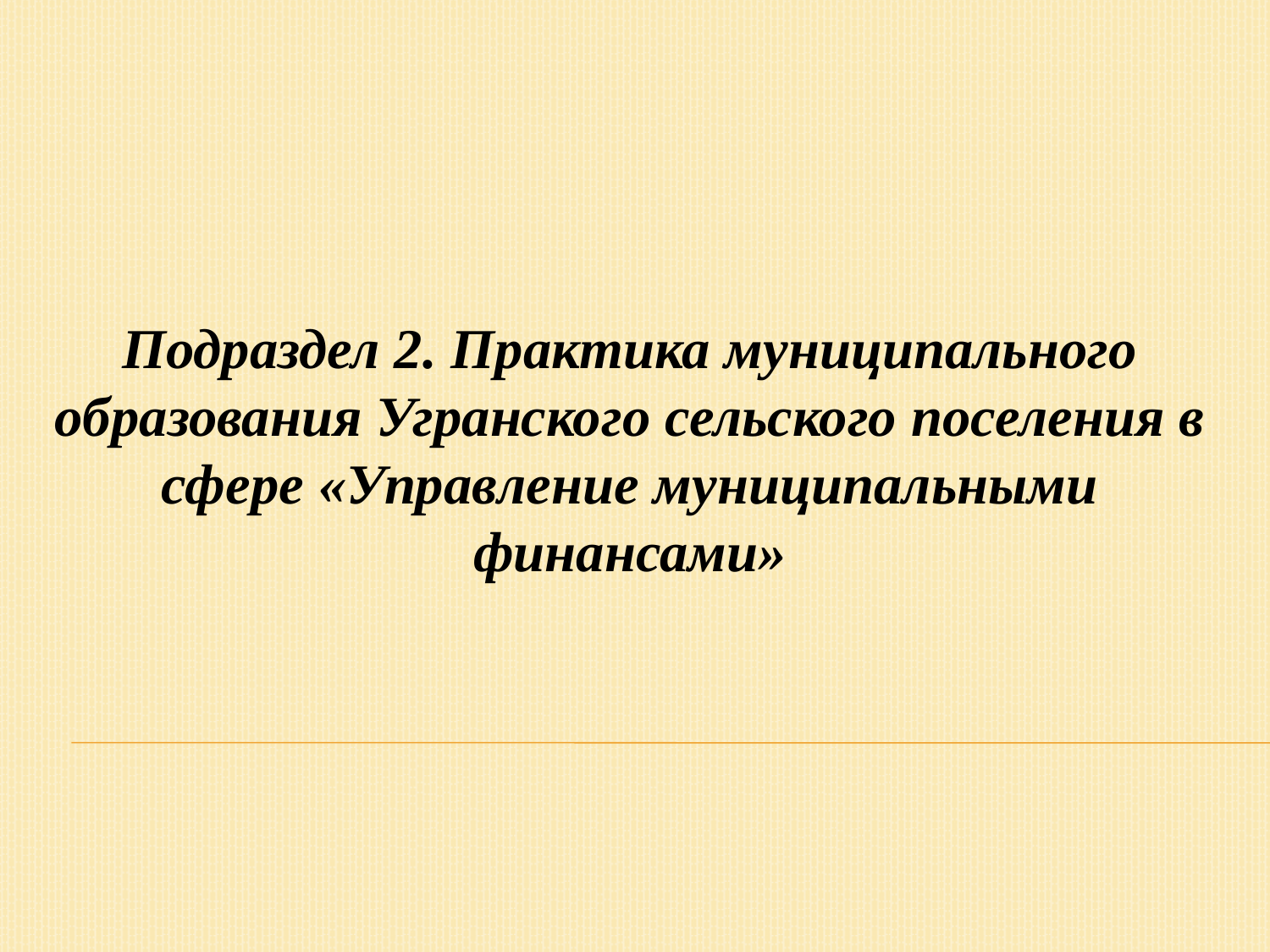

Подраздел 2. Практика муниципального образования Угранского сельского поселения в сфере «Управление муниципальными финансами»